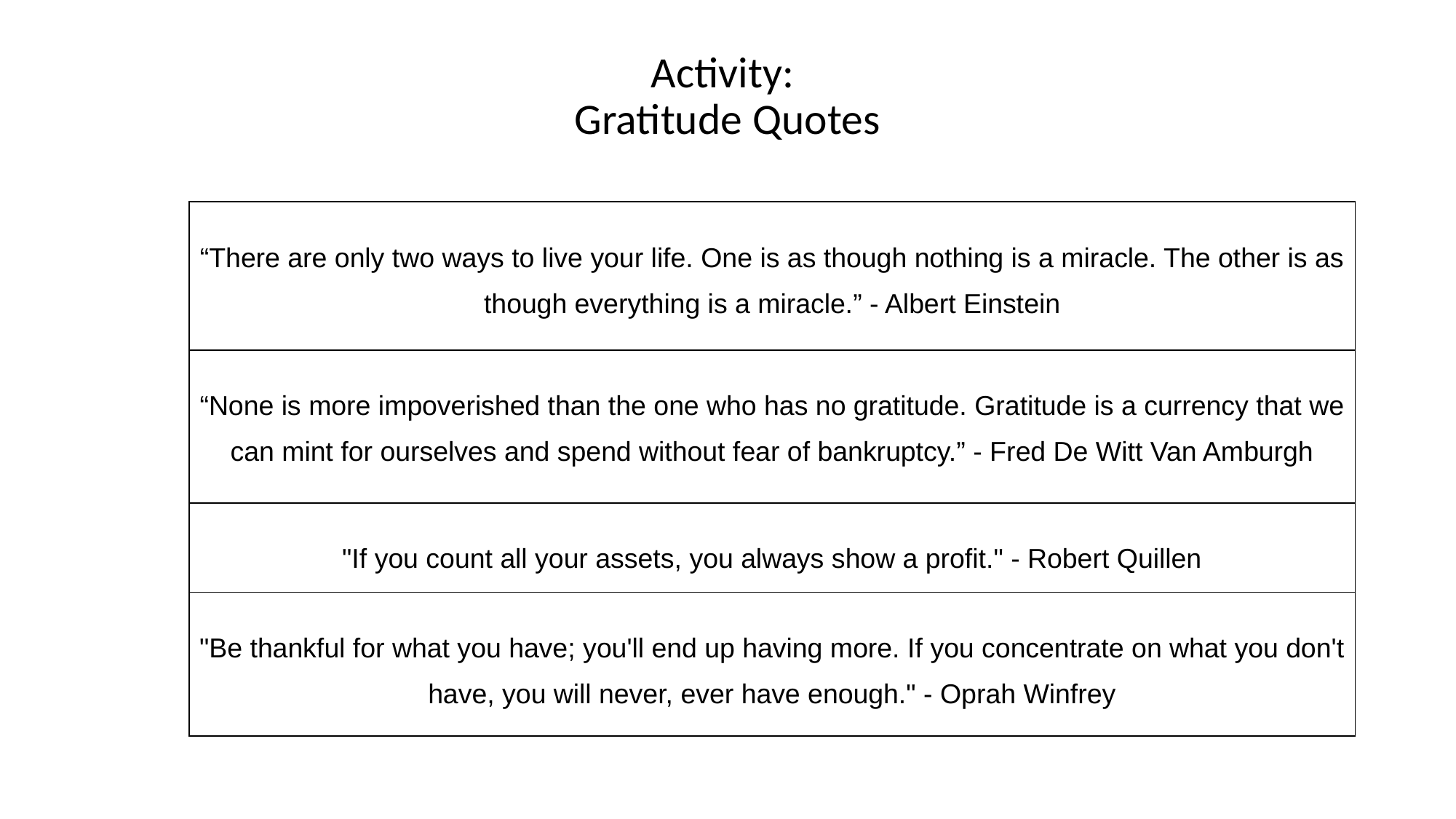

# Activity: Gratitude Quotes
| “There are only two ways to live your life. One is as though nothing is a miracle. The other is as though everything is a miracle.” - Albert Einstein |
| --- |
| “None is more impoverished than the one who has no gratitude. Gratitude is a currency that we can mint for ourselves and spend without fear of bankruptcy.” - Fred De Witt Van Amburgh |
| "If you count all your assets, you always show a profit." - Robert Quillen |
| "Be thankful for what you have; you'll end up having more. If you concentrate on what you don't have, you will never, ever have enough." - Oprah Winfrey |